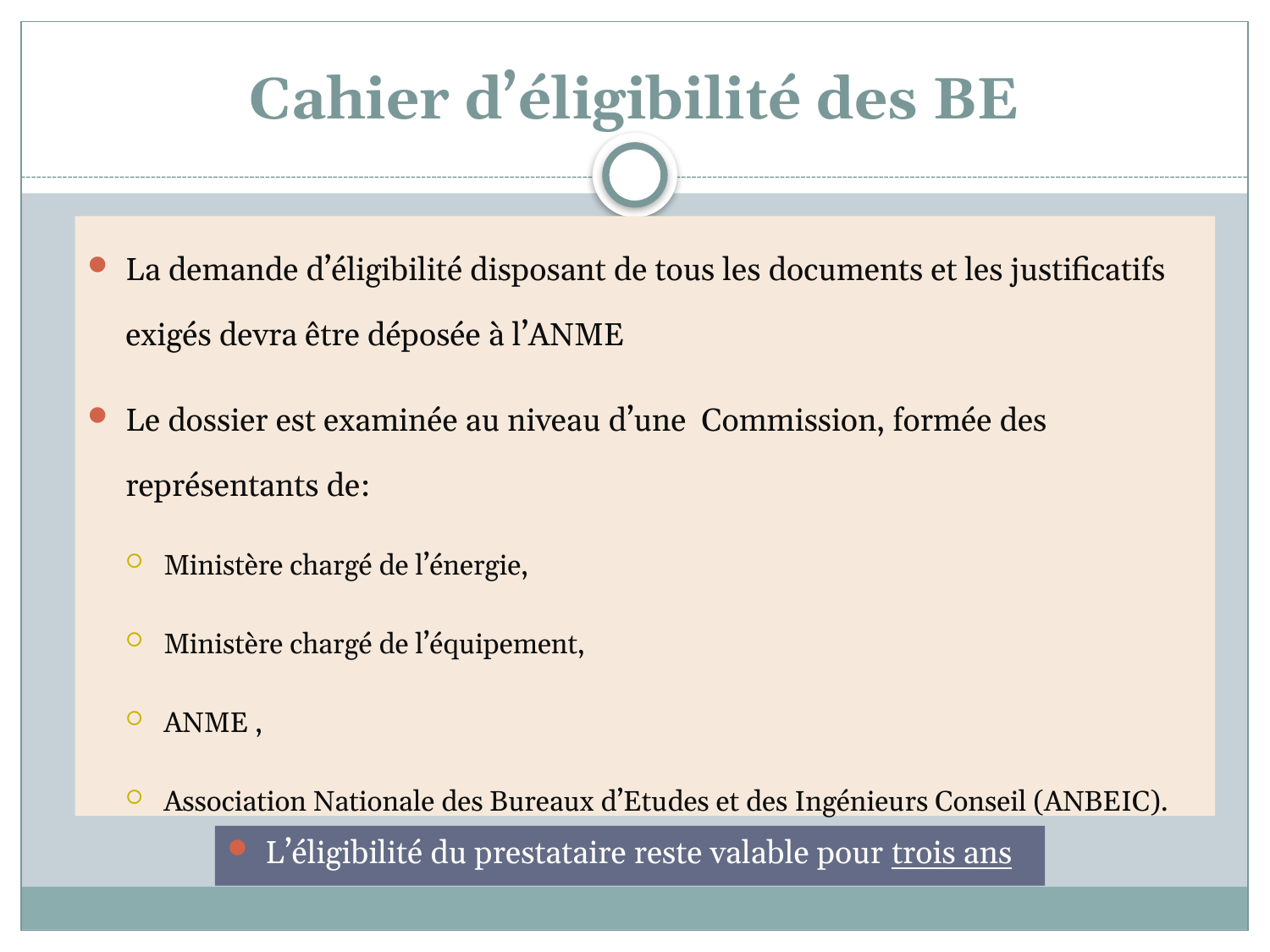

# Cahier d’éligibilité des BE
La demande d’éligibilité disposant de tous les documents et les justificatifs exigés devra être déposée à l’ANME
Le dossier est examinée au niveau d’une  Commission, formée des représentants de:
Ministère chargé de l’énergie,
Ministère chargé de l’équipement,
ANME ,
Association Nationale des Bureaux d’Etudes et des Ingénieurs Conseil (ANBEIC).
L’éligibilité du prestataire reste valable pour trois ans